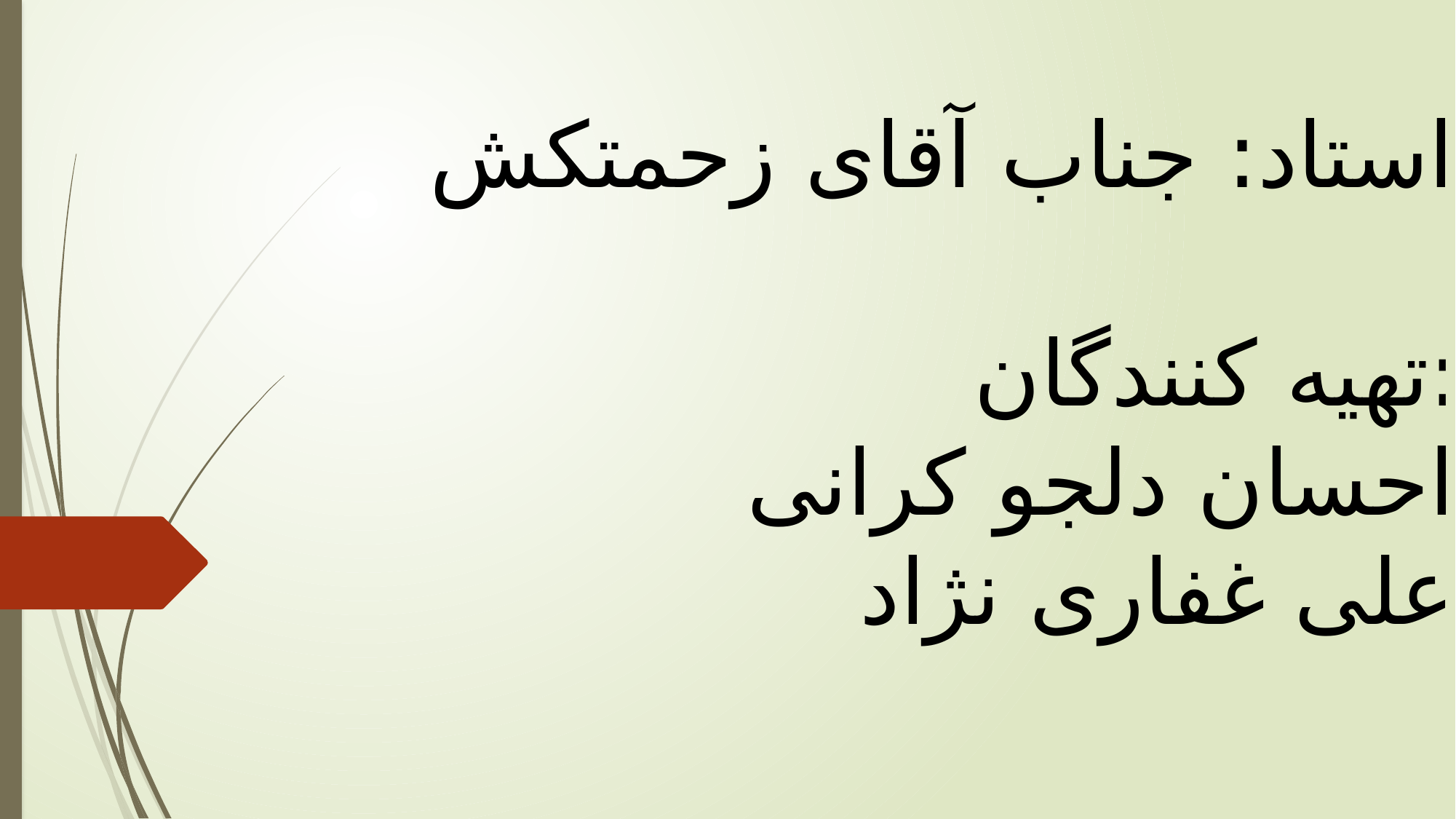

استاد: جناب آقای زحمتکش

تهیه کنندگان:
                   احسان دلجو کرانی
                   علی غفاری نژاد